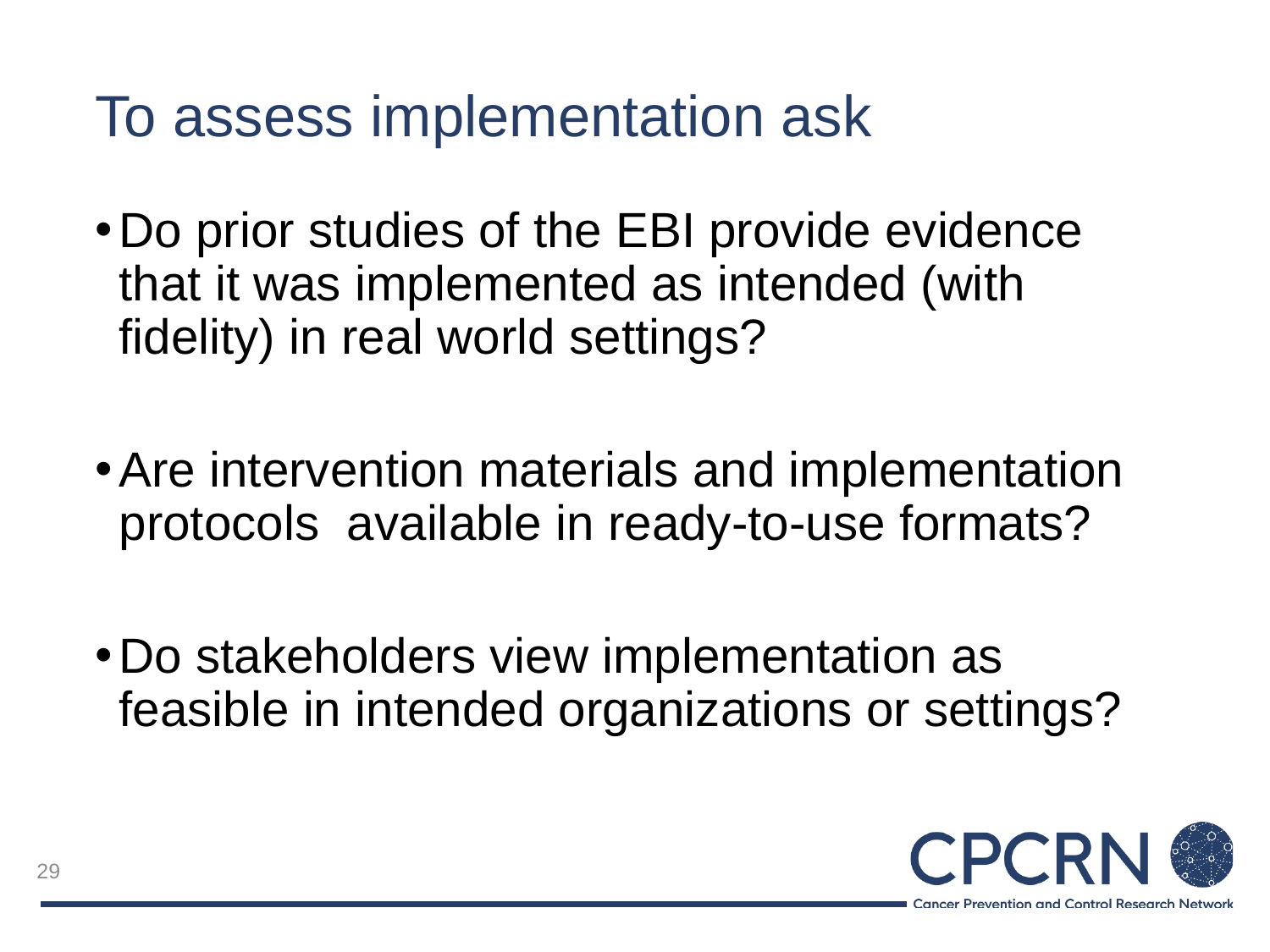

# To assess implementation ask
Do prior studies of the EBI provide evidence that it was implemented as intended (with fidelity) in real world settings?

Are intervention materials and implementation protocols  available in ready-to-use formats?

Do stakeholders view implementation as feasible in intended organizations or settings?
29